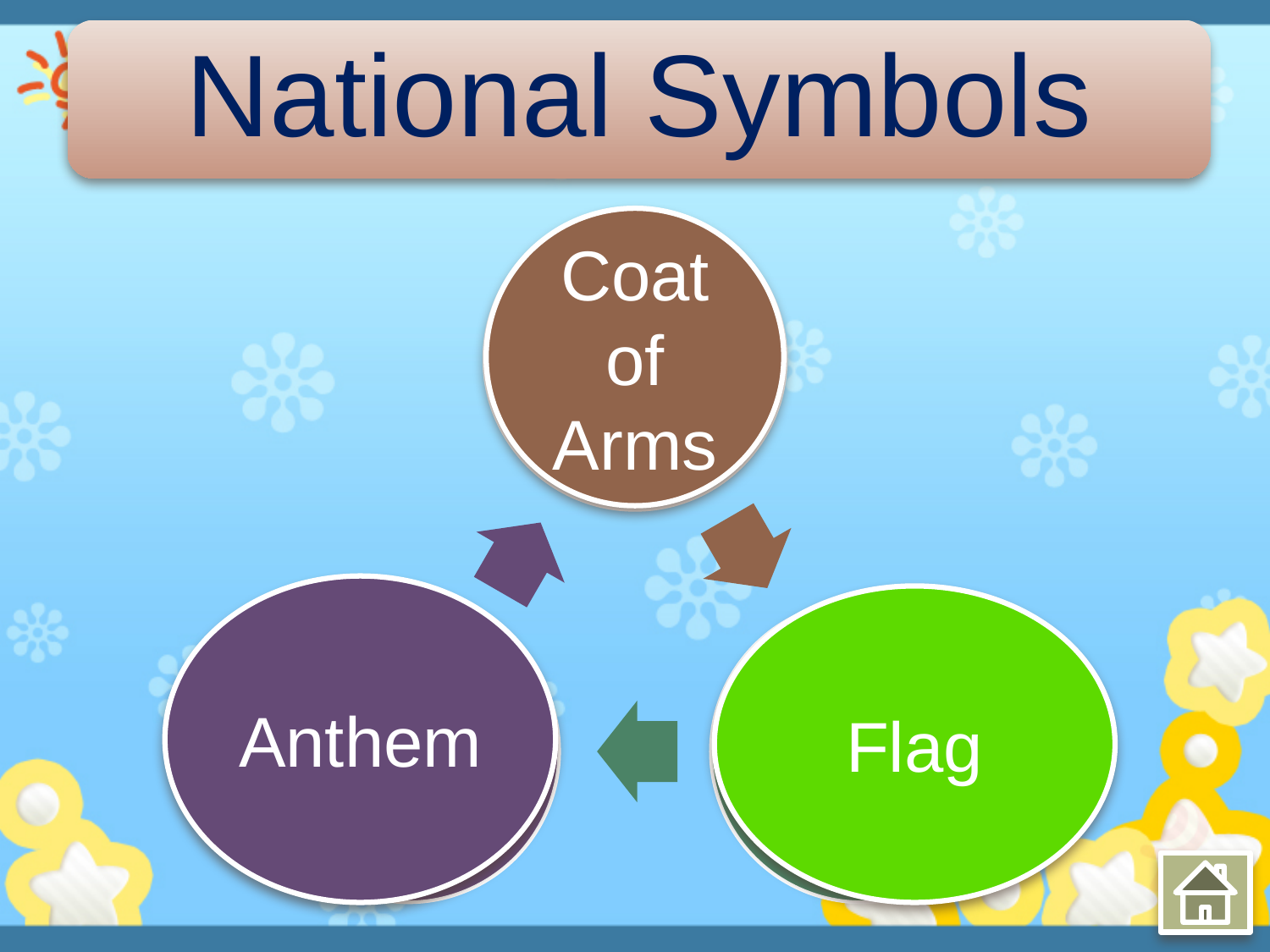

National Symbols

Сoat of Arms
Anthem
Flag